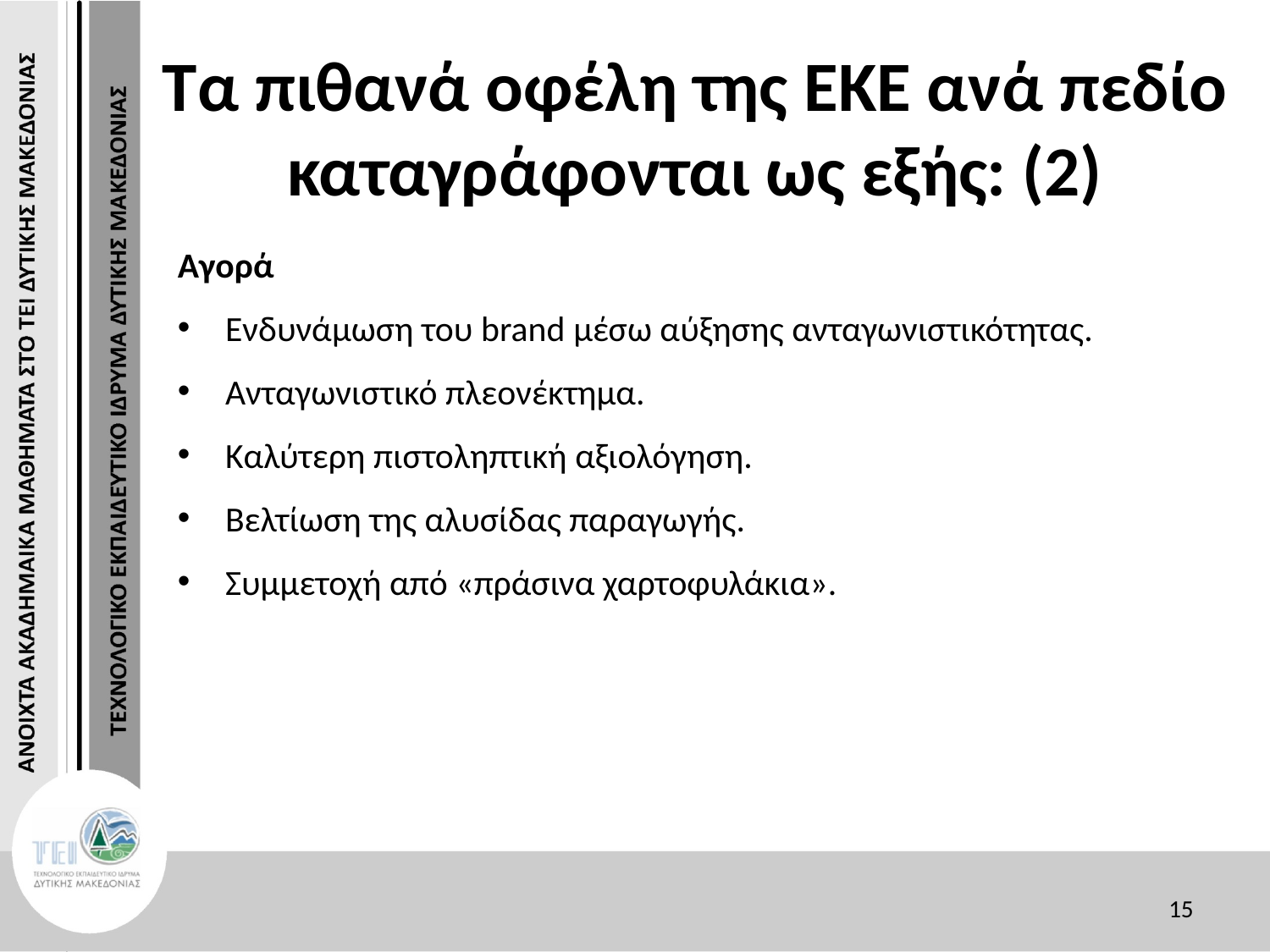

# Τα πιθανά οφέλη της ΕΚΕ ανά πεδίο καταγράφονται ως εξής: (2)
Αγορά
Ενδυνάμωση του brand μέσω αύξησης ανταγωνιστικότητας.
Ανταγωνιστικό πλεονέκτημα.
Καλύτερη πιστοληπτική αξιολόγηση.
Βελτίωση της αλυσίδας παραγωγής.
Συμμετοχή από «πράσινα χαρτοφυλάκια».
15